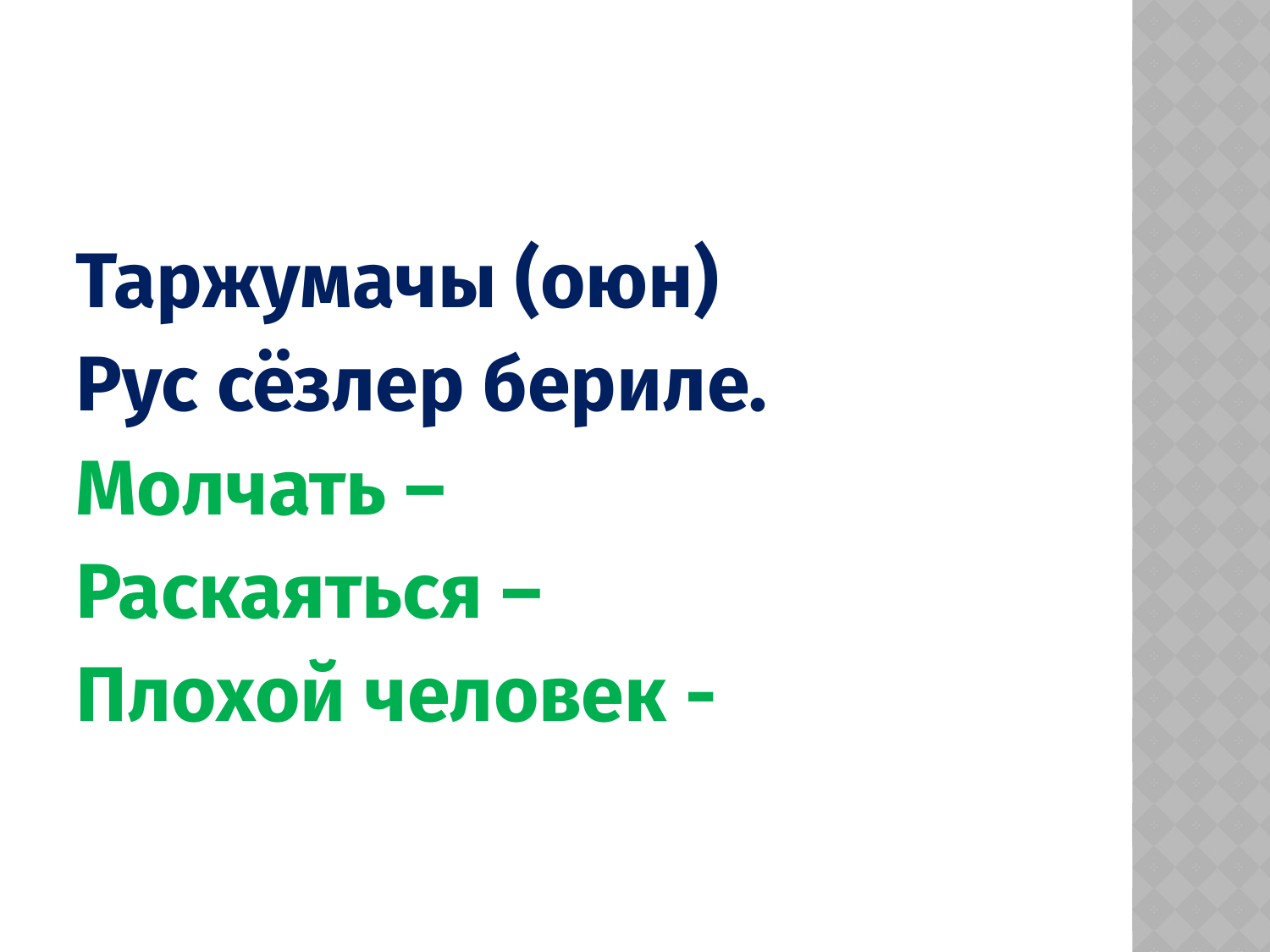

Таржумачы (оюн)
Рус сёзлер бериле.
Молчать –
Раскаяться –
Плохой человек -